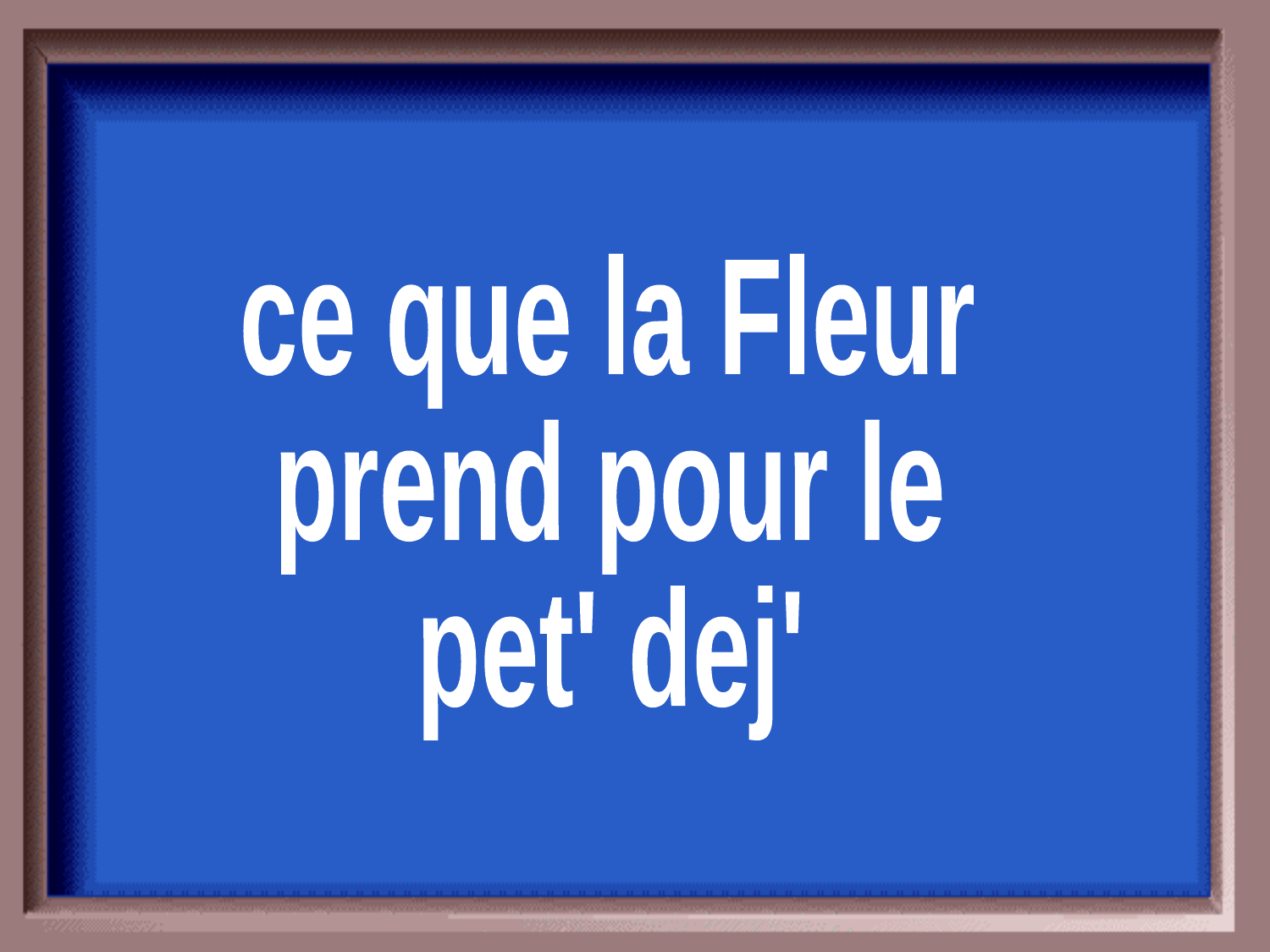

ce que la Fleur
prend pour le
pet' dej'